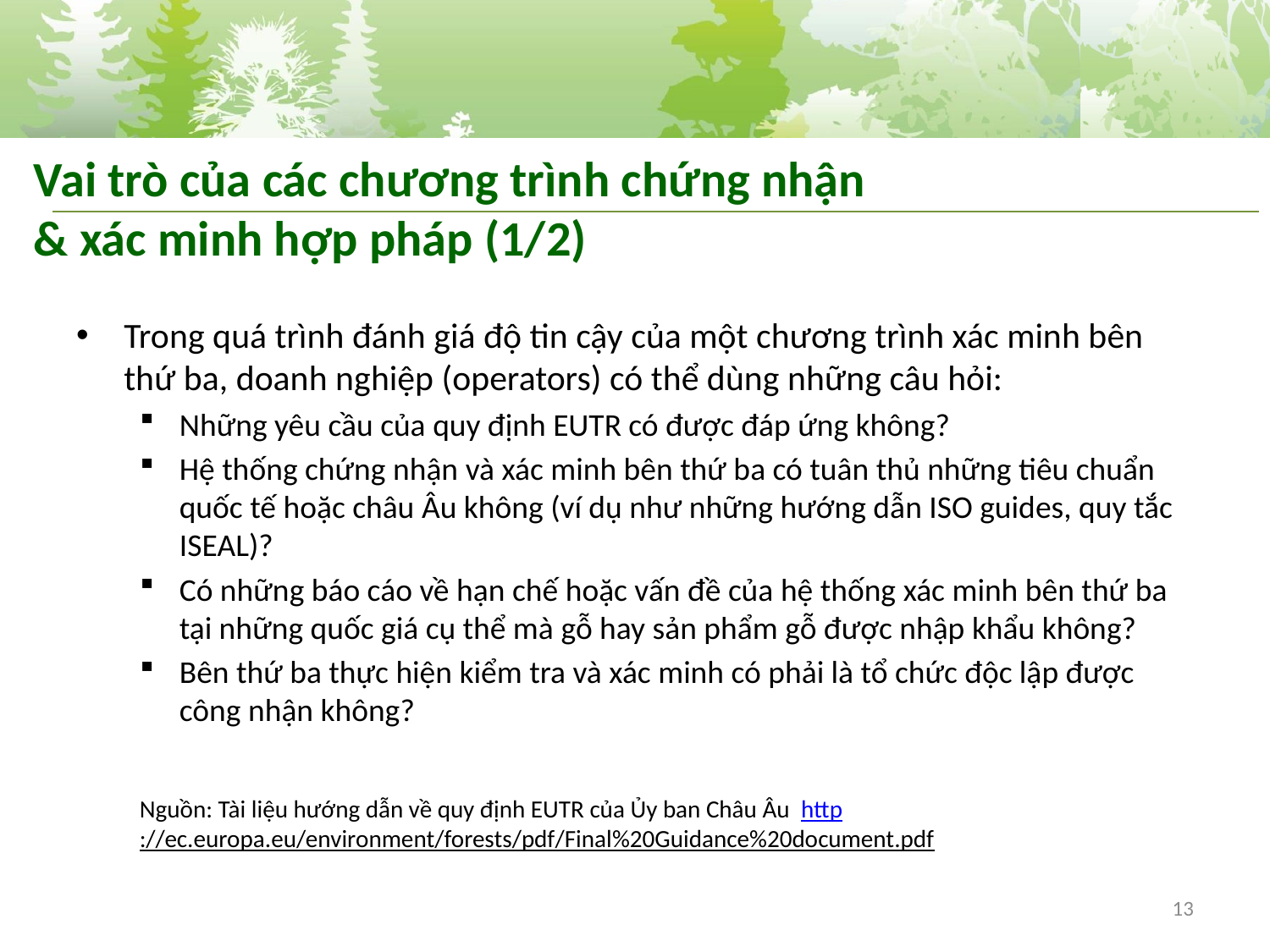

# Vai trò của các chương trình chứng nhận & xác minh hợp pháp (1/2)
Trong quá trình đánh giá độ tin cậy của một chương trình xác minh bên thứ ba, doanh nghiệp (operators) có thể dùng những câu hỏi:
Những yêu cầu của quy định EUTR có được đáp ứng không?
Hệ thống chứng nhận và xác minh bên thứ ba có tuân thủ những tiêu chuẩn quốc tế hoặc châu Âu không (ví dụ như những hướng dẫn ISO guides, quy tắc ISEAL)?
Có những báo cáo về hạn chế hoặc vấn đề của hệ thống xác minh bên thứ ba tại những quốc giá cụ thể mà gỗ hay sản phẩm gỗ được nhập khẩu không?
Bên thứ ba thực hiện kiểm tra và xác minh có phải là tổ chức độc lập được công nhận không?

Nguồn: Tài liệu hướng dẫn về quy định EUTR của Ủy ban Châu Âu  http://ec.europa.eu/environment/forests/pdf/Final%20Guidance%20document.pdf
13